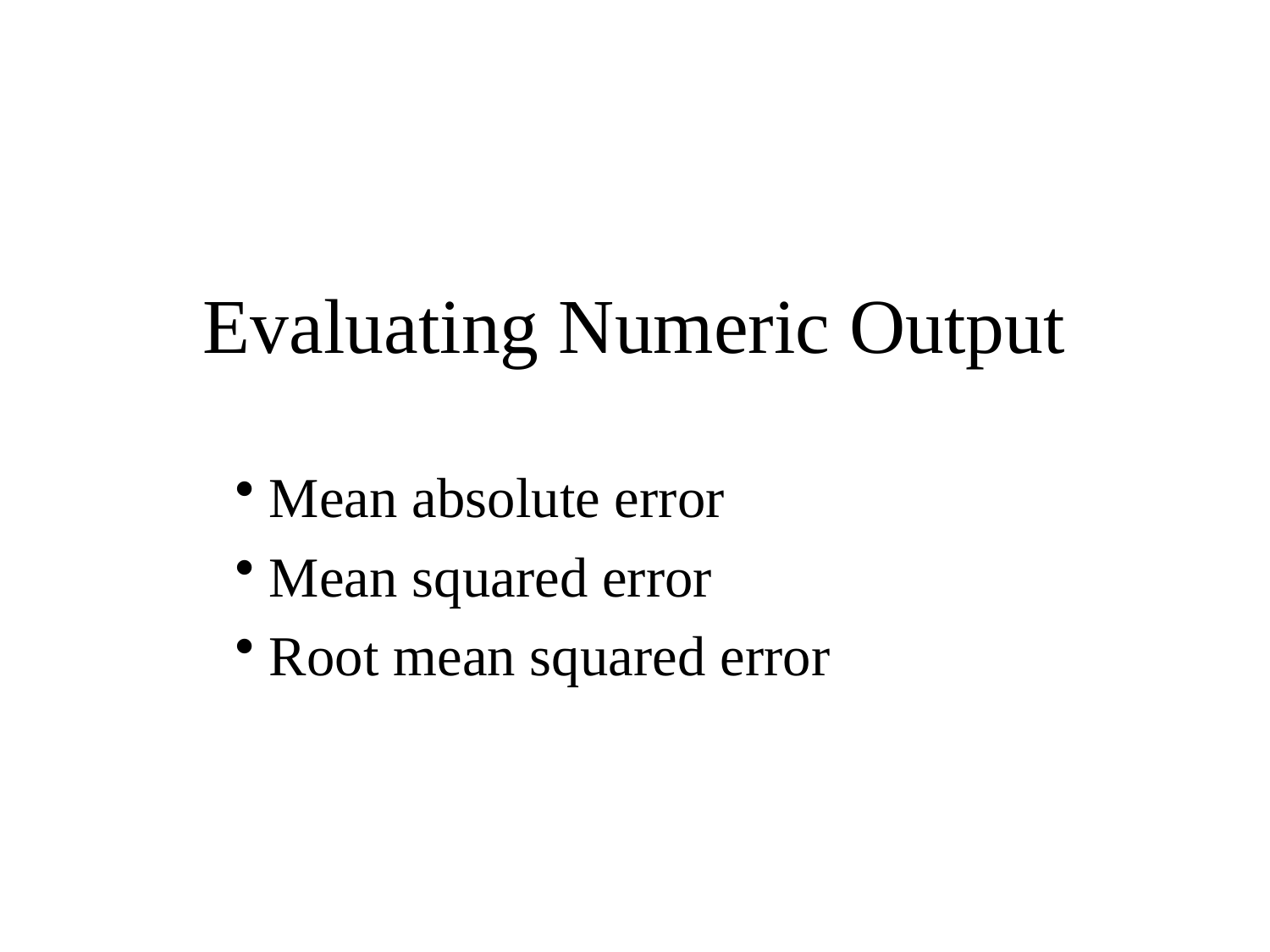

# Evaluating Numeric Output
 Mean absolute error
 Mean squared error
 Root mean squared error